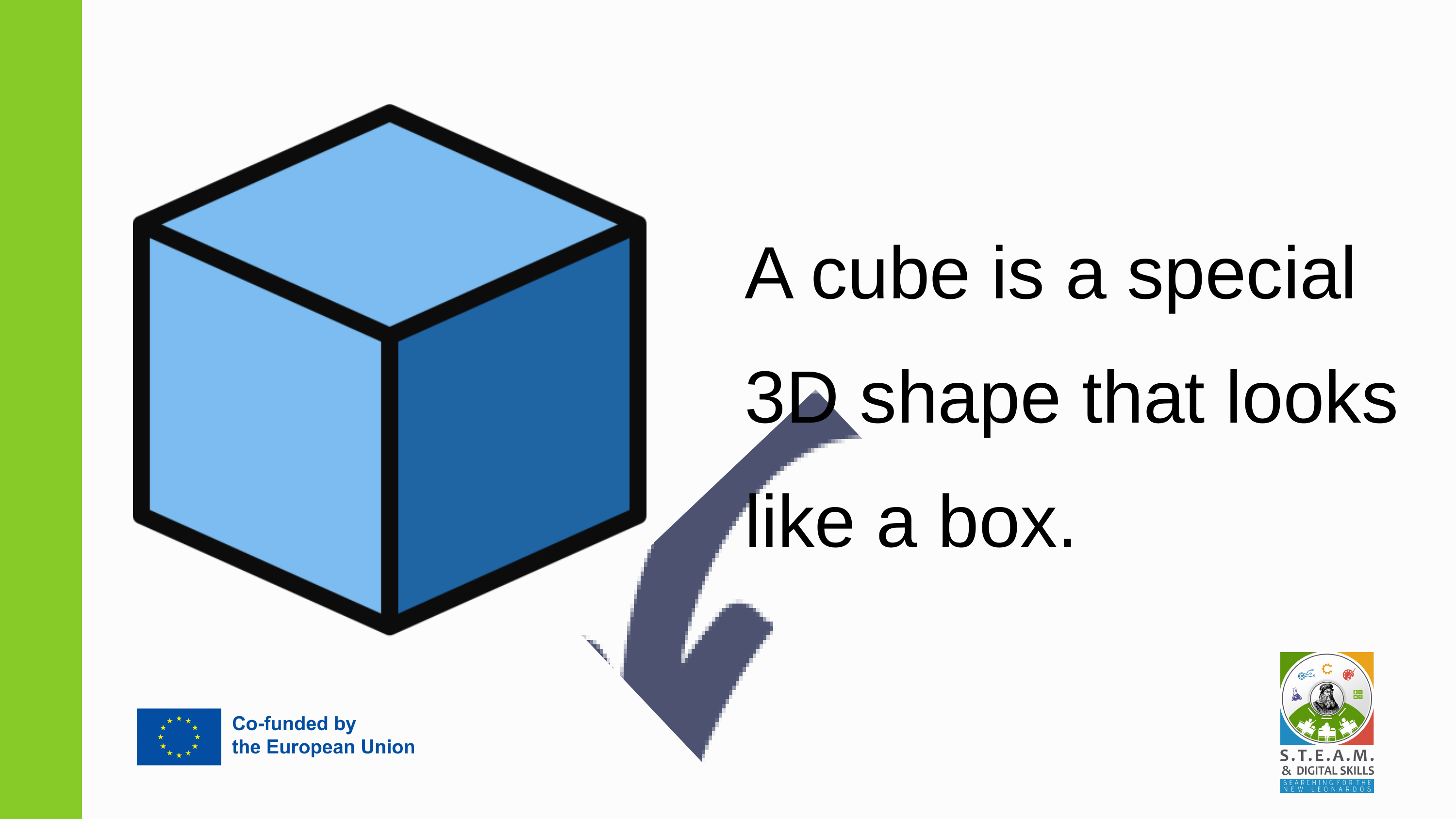

A cube is a special 3D shape that looks like a box.